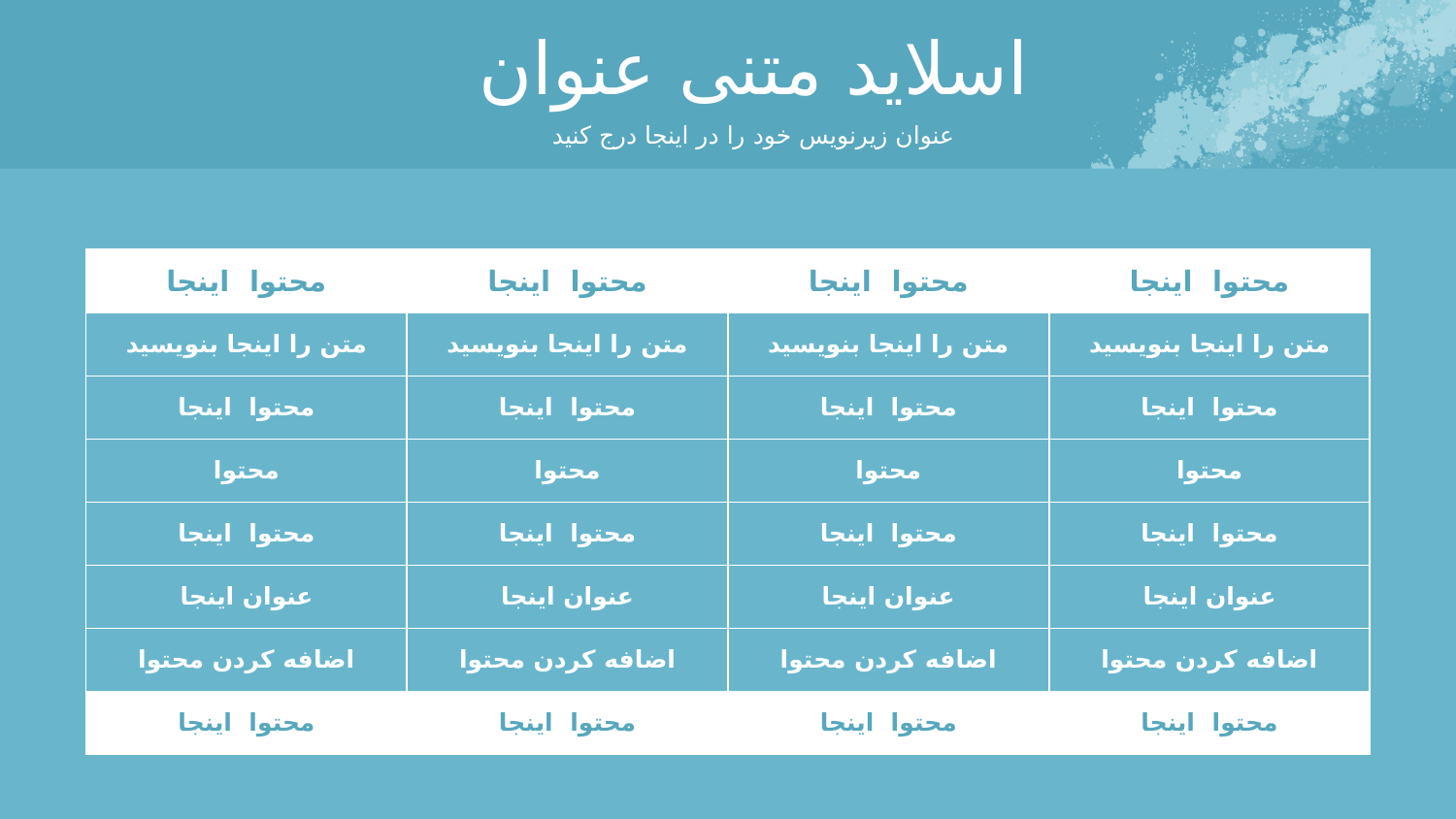

اسلاید متنی عنوان
عنوان زیرنویس خود را در اینجا درج کنید
| محتوا اینجا | محتوا اینجا | محتوا اینجا | محتوا اینجا |
| --- | --- | --- | --- |
| متن را اینجا بنویسید | متن را اینجا بنویسید | متن را اینجا بنویسید | متن را اینجا بنویسید |
| محتوا اینجا | محتوا اینجا | محتوا اینجا | محتوا اینجا |
| محتوا | محتوا | محتوا | محتوا |
| محتوا اینجا | محتوا اینجا | محتوا اینجا | محتوا اینجا |
| عنوان اینجا | عنوان اینجا | عنوان اینجا | عنوان اینجا |
| اضافه کردن محتوا | اضافه کردن محتوا | اضافه کردن محتوا | اضافه کردن محتوا |
| محتوا اینجا | محتوا اینجا | محتوا اینجا | محتوا اینجا |